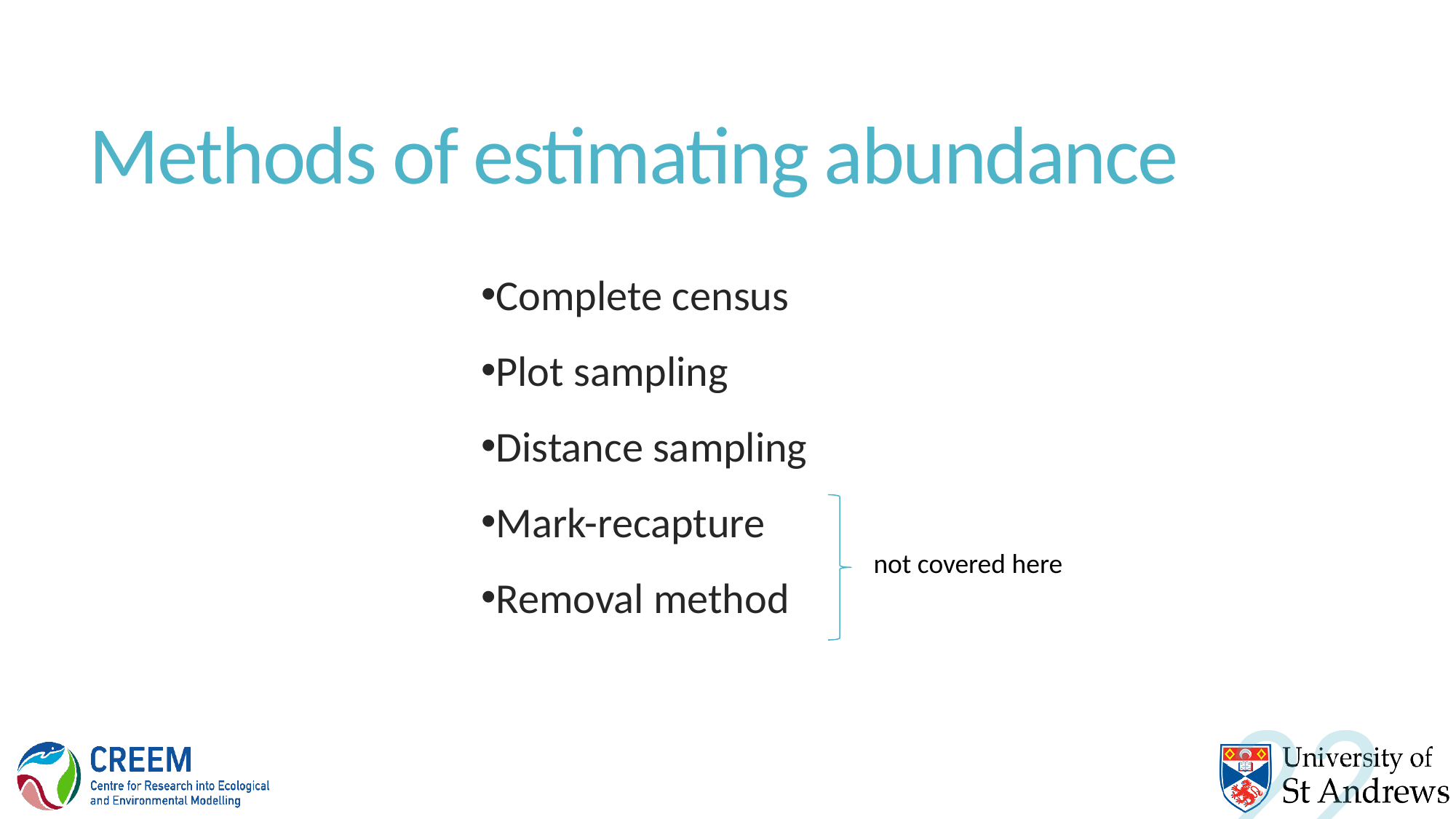

# Methods of estimating abundance
Complete census
Plot sampling
Distance sampling
Mark-recapture
Removal method

not covered here
22